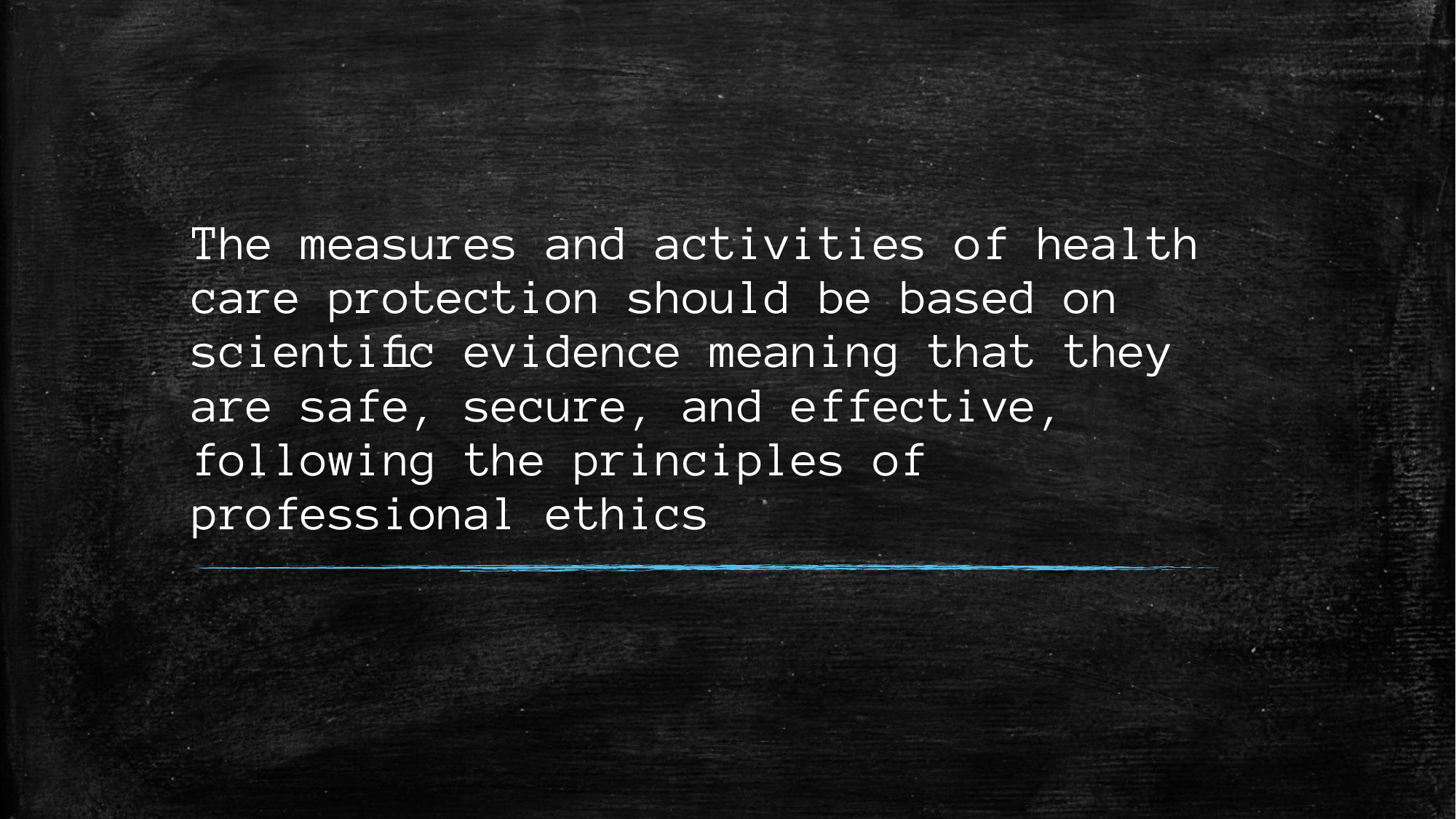

# The measures and activities of health care protection should be based on scientiﬁc evidence meaning that they are safe, secure, and effective, following the principles of professional ethics